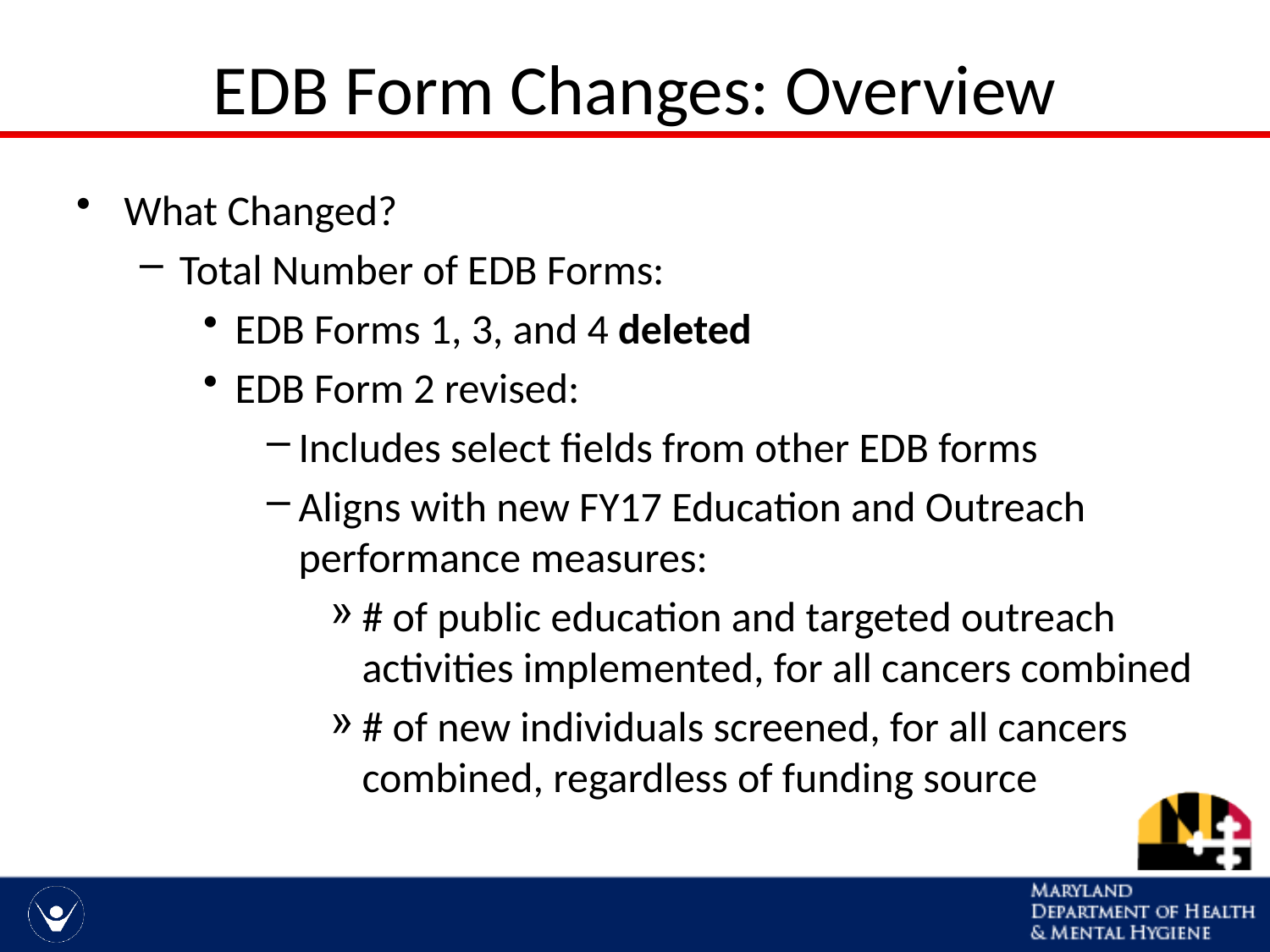

# EDB Form Changes: Overview
What Changed?
Total Number of EDB Forms:
EDB Forms 1, 3, and 4 deleted
EDB Form 2 revised:
Includes select fields from other EDB forms
Aligns with new FY17 Education and Outreach performance measures:
# of public education and targeted outreach activities implemented, for all cancers combined
# of new individuals screened, for all cancers combined, regardless of funding source